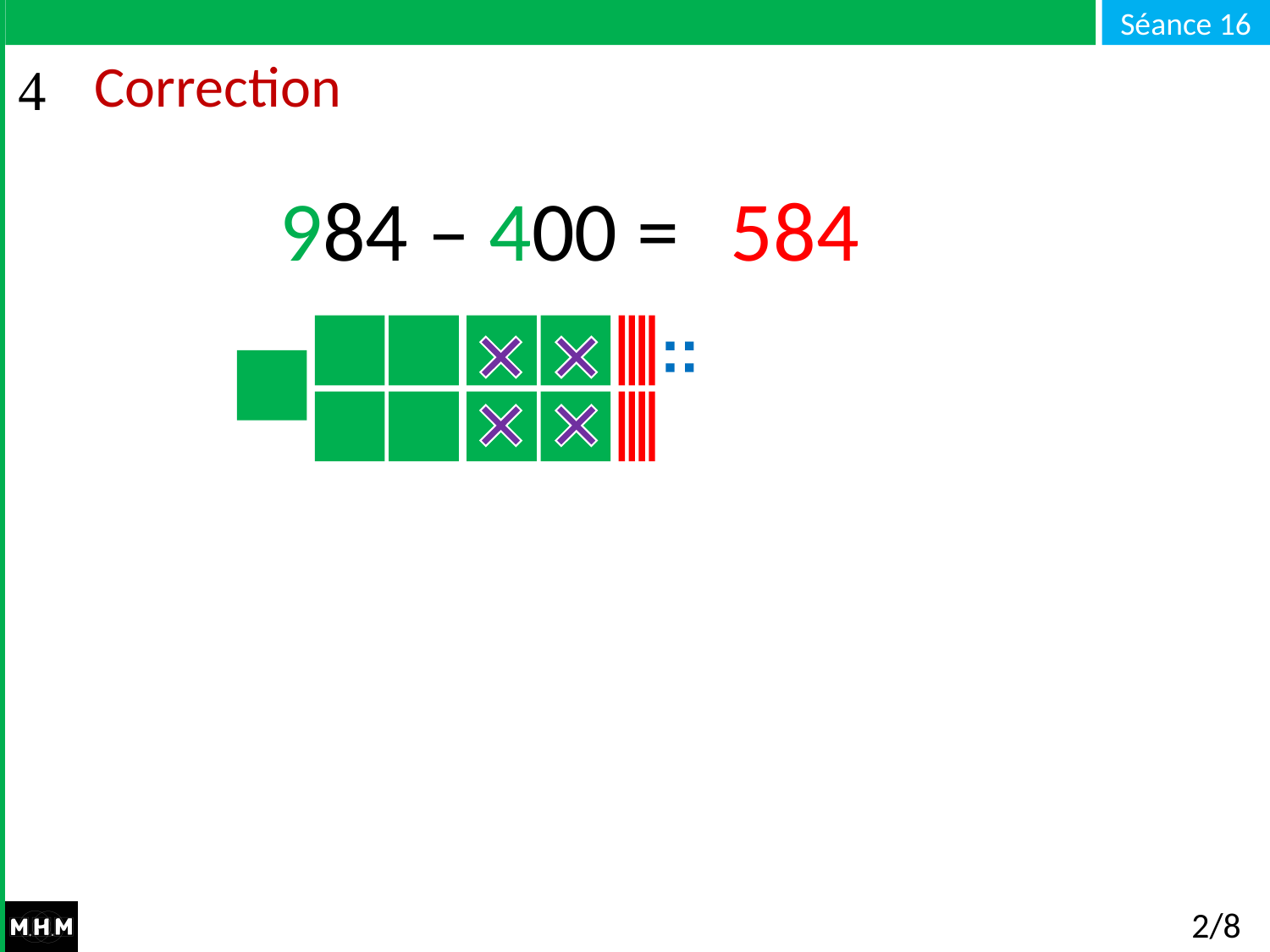

# Correction
584
984 – 400 =

2/8